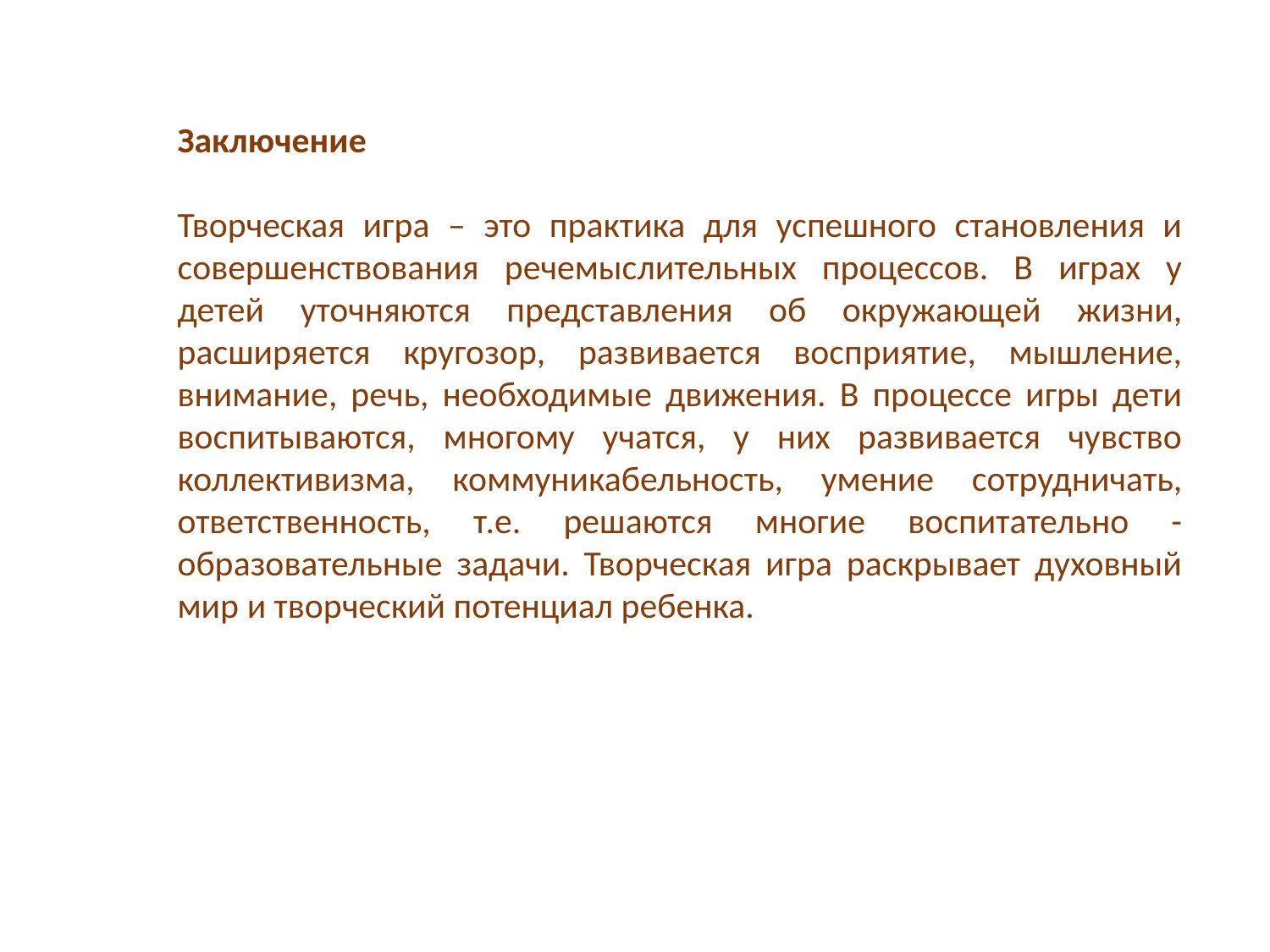

Заключение

Творческая игра – это практика для успешного становления и совершенствования речемыслительных процессов. В играх у детей уточняются представления об окружающей жизни, расширяется кругозор, развивается восприятие, мышление, внимание, речь, необходимые движения. В процессе игры дети воспитываются, многому учатся, у них развивается чувство коллективизма, коммуникабельность, умение сотрудничать, ответственность, т.е. решаются многие воспитательно -образовательные задачи. Творческая игра раскрывает духовный мир и творческий потенциал ребенка.